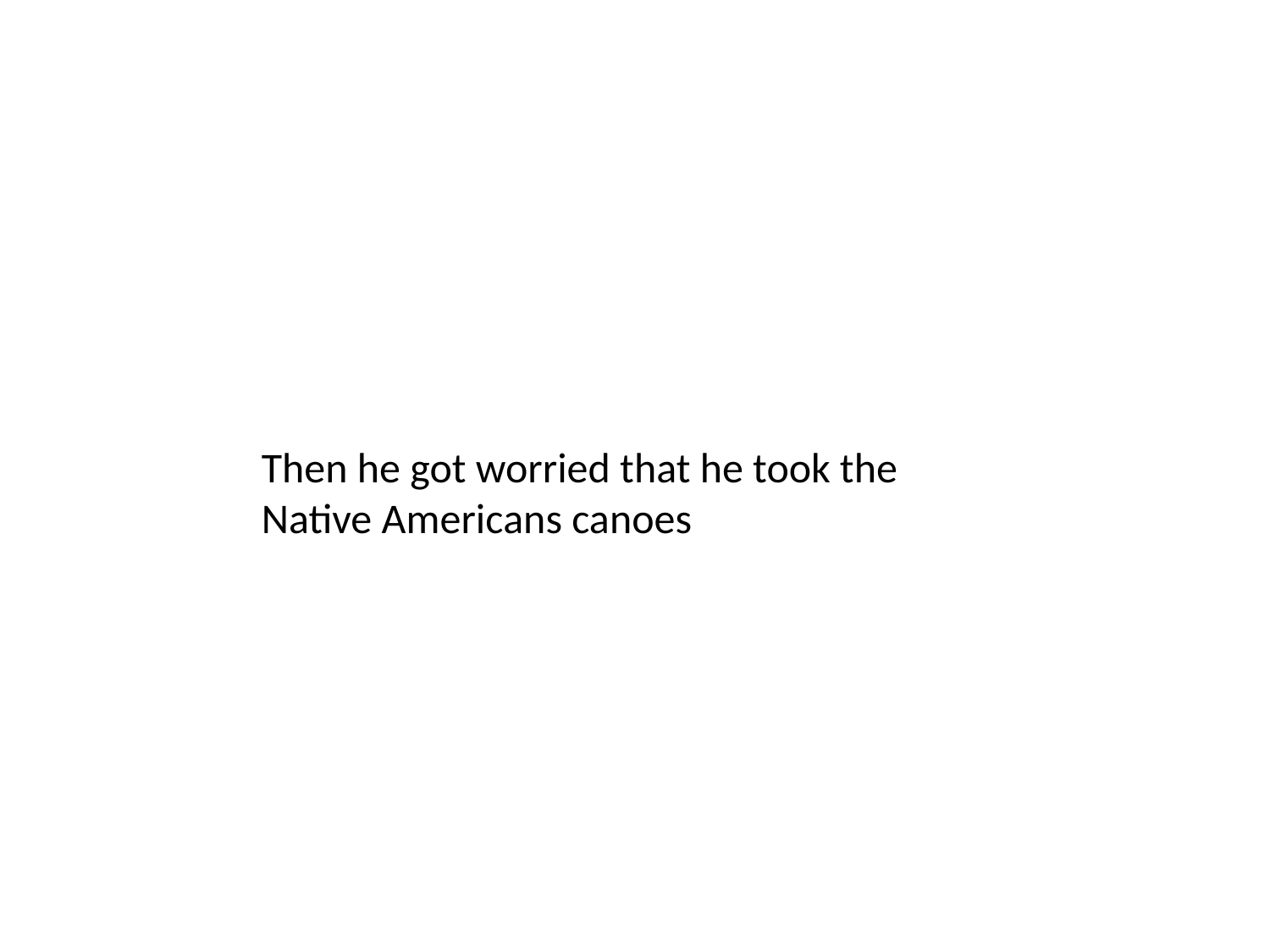

Then he got worried that he took the Native Americans canoes